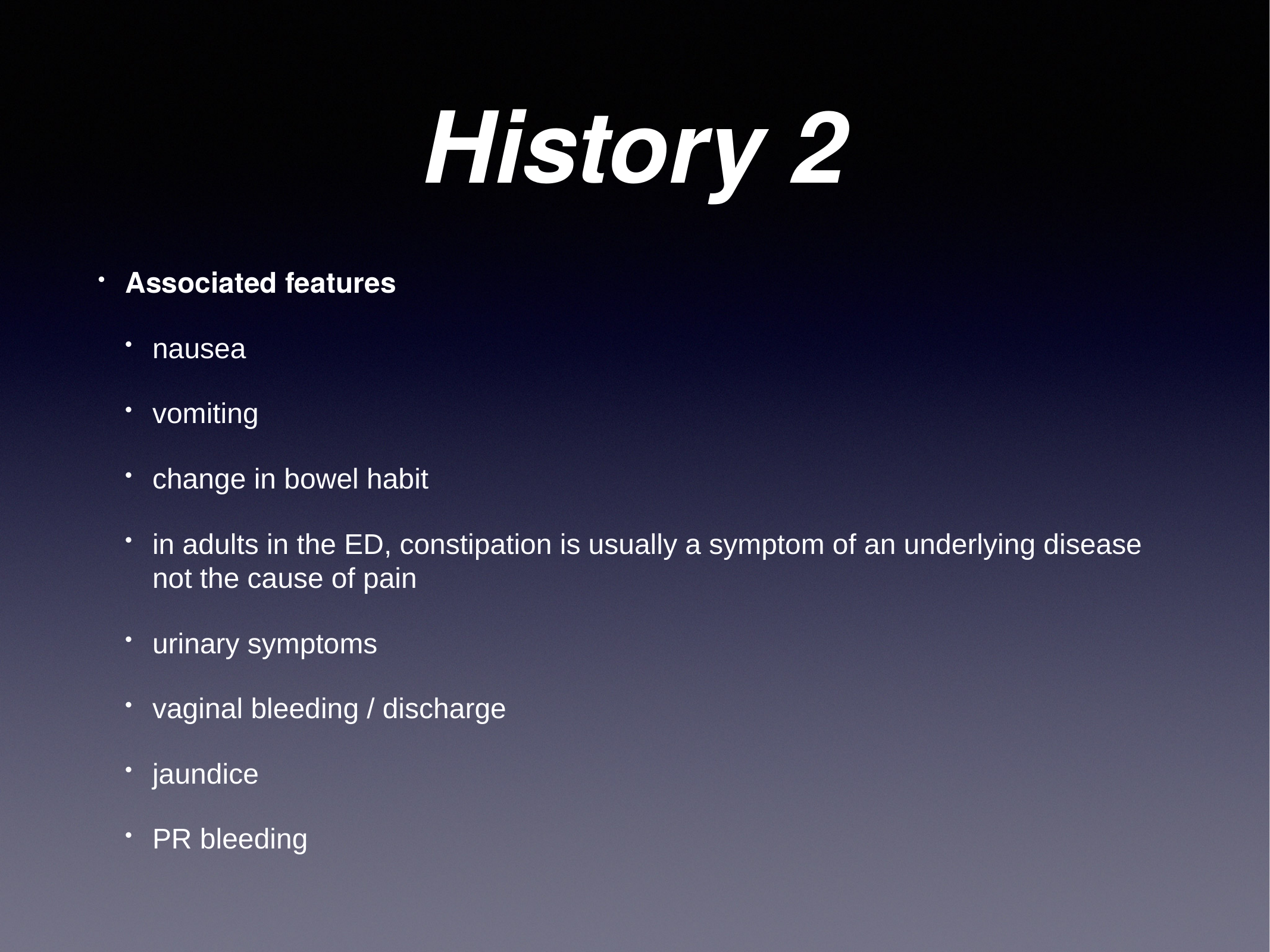

# History 2
Associated features
nausea
vomiting
change in bowel habit
in adults in the ED, constipation is usually a symptom of an underlying disease not the cause of pain
urinary symptoms
vaginal bleeding / discharge
jaundice
PR bleeding